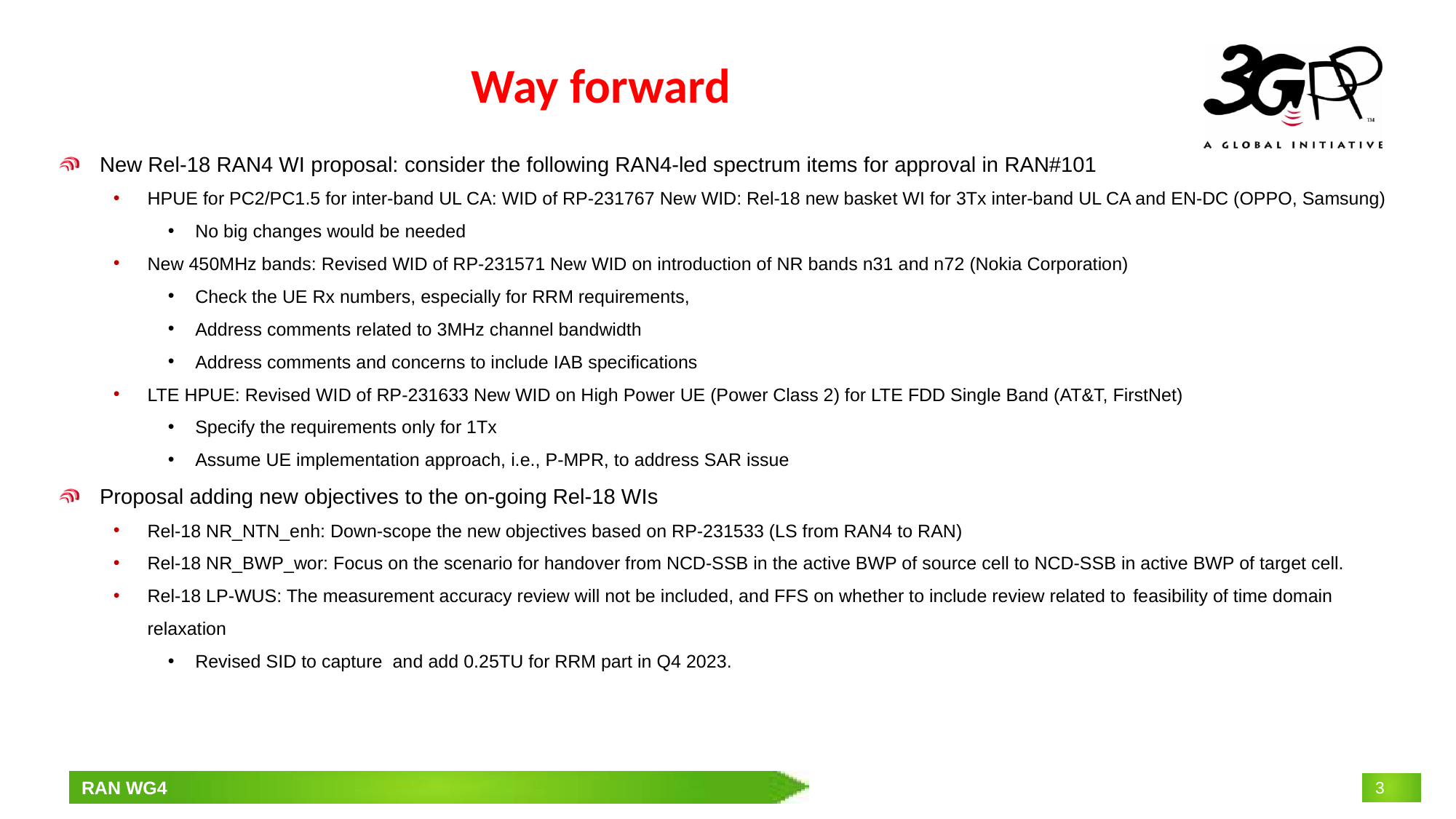

# Way forward
New Rel-18 RAN4 WI proposal: consider the following RAN4-led spectrum items for approval in RAN#101
HPUE for PC2/PC1.5 for inter-band UL CA: WID of RP-231767 New WID: Rel-18 new basket WI for 3Tx inter-band UL CA and EN-DC (OPPO, Samsung)
No big changes would be needed
New 450MHz bands: Revised WID of RP-231571 New WID on introduction of NR bands n31 and n72 (Nokia Corporation)
Check the UE Rx numbers, especially for RRM requirements,
Address comments related to 3MHz channel bandwidth
Address comments and concerns to include IAB specifications
LTE HPUE: Revised WID of RP-231633 New WID on High Power UE (Power Class 2) for LTE FDD Single Band (AT&T, FirstNet)
Specify the requirements only for 1Tx
Assume UE implementation approach, i.e., P-MPR, to address SAR issue
Proposal adding new objectives to the on-going Rel-18 WIs
Rel-18 NR_NTN_enh: Down-scope the new objectives based on RP-231533 (LS from RAN4 to RAN)
Rel-18 NR_BWP_wor: Focus on the scenario for handover from NCD-SSB in the active BWP of source cell to NCD-SSB in active BWP of target cell.
Rel-18 LP-WUS: The measurement accuracy review will not be included, and FFS on whether to include review related to feasibility of time domain relaxation
Revised SID to capture  and add 0.25TU for RRM part in Q4 2023.